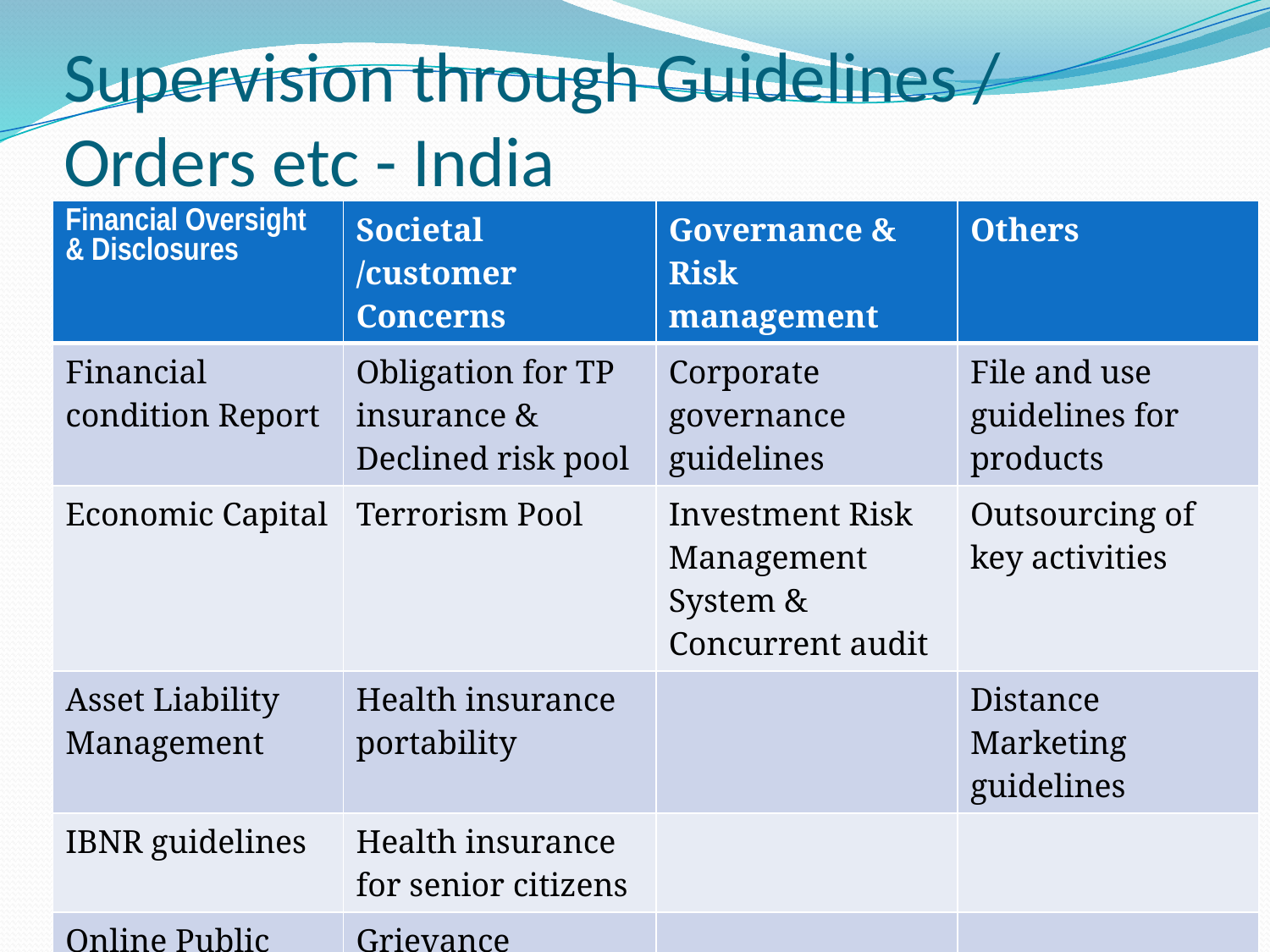

# Supervision through Guidelines / Orders etc - India
| Financial Oversight & Disclosures | Societal /customer Concerns | Governance & Risk management | Others |
| --- | --- | --- | --- |
| Financial condition Report | Obligation for TP insurance & Declined risk pool | Corporate governance guidelines | File and use guidelines for products |
| Economic Capital | Terrorism Pool | Investment Risk Management System & Concurrent audit | Outsourcing of key activities |
| Asset Liability Management | Health insurance portability |  | Distance Marketing guidelines |
| IBNR guidelines | Health insurance for senior citizens |  |  |
| Online Public disclosures | Grievance redressal guidelines |  |  |
| AML |  |  |  |